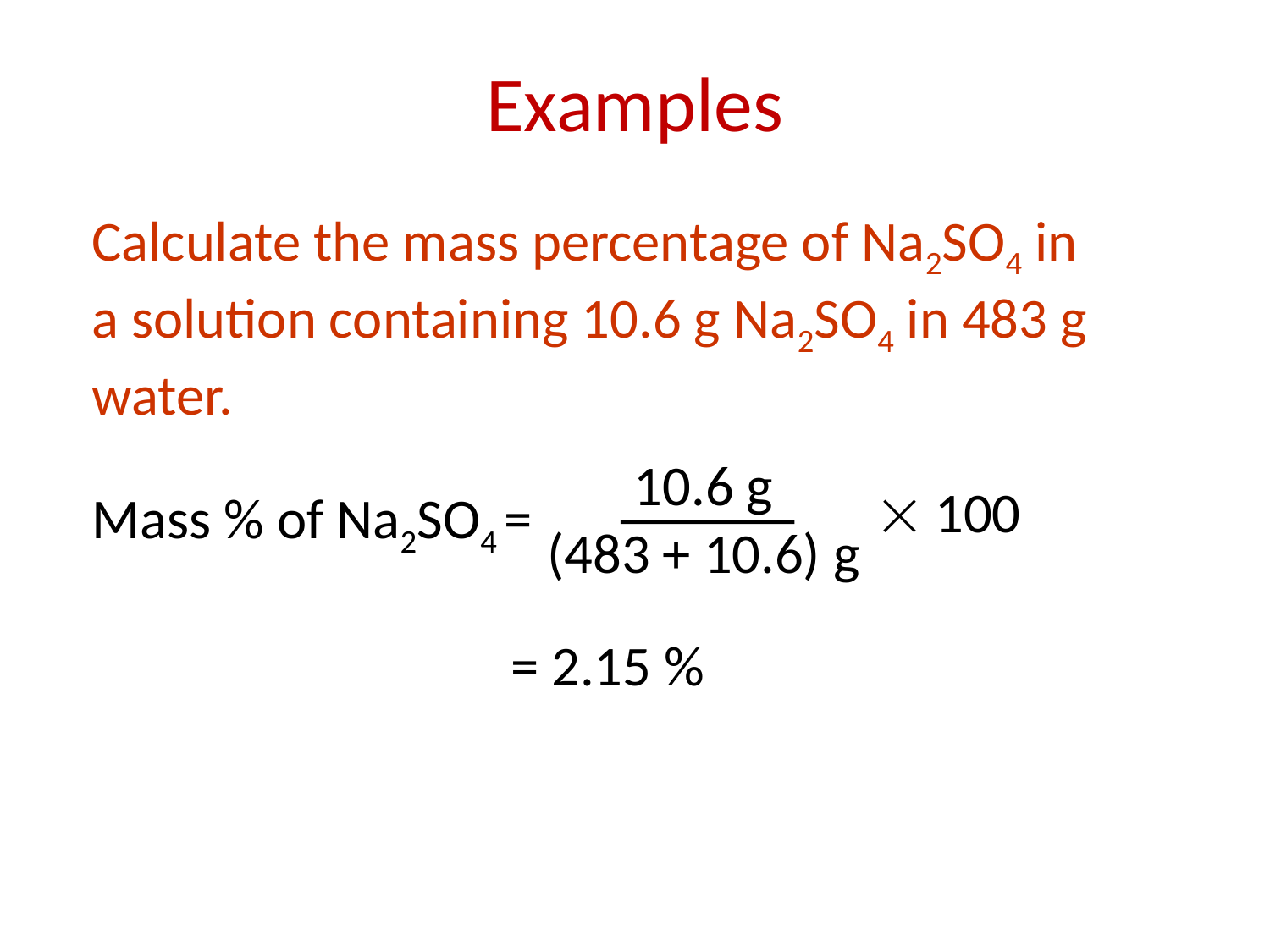

Examples
Calculate the mass percentage of Na2SO4 in a solution containing 10.6 g Na2SO4 in 483 g water.

                                 = 2.15 %
10.6 g
(483 + 10.6) g

× 100
Mass % of Na2SO4 =